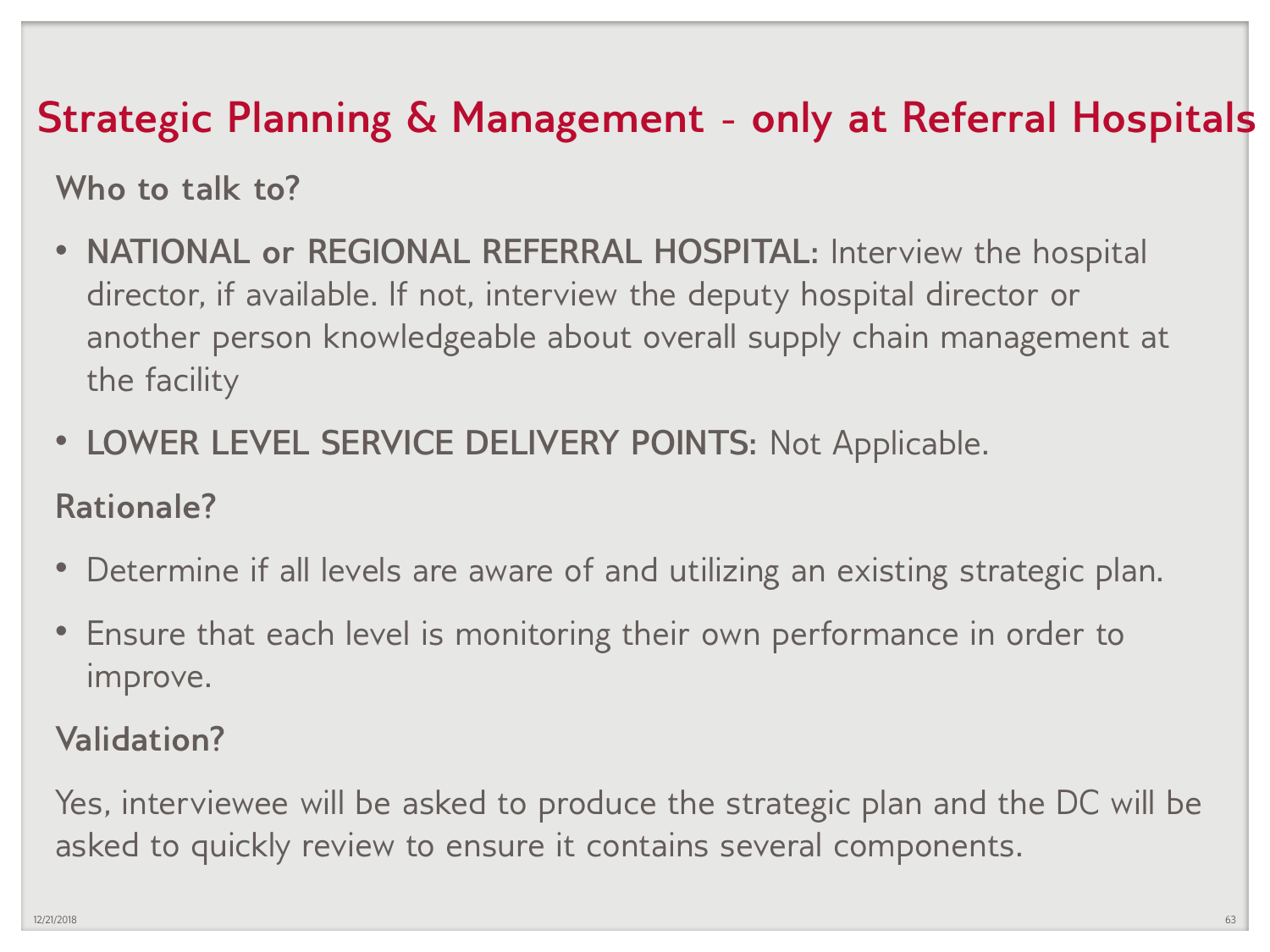

# Strategic Planning & Management - only at Referral Hospitals
Who to talk to?
NATIONAL or REGIONAL REFERRAL HOSPITAL: Interview the hospital director, if available. If not, interview the deputy hospital director or another person knowledgeable about overall supply chain management at the facility
LOWER LEVEL SERVICE DELIVERY POINTS: Not Applicable.
Rationale?
Determine if all levels are aware of and utilizing an existing strategic plan.
Ensure that each level is monitoring their own performance in order to improve.
Validation?
Yes, interviewee will be asked to produce the strategic plan and the DC will be asked to quickly review to ensure it contains several components.

12/21/2018
63